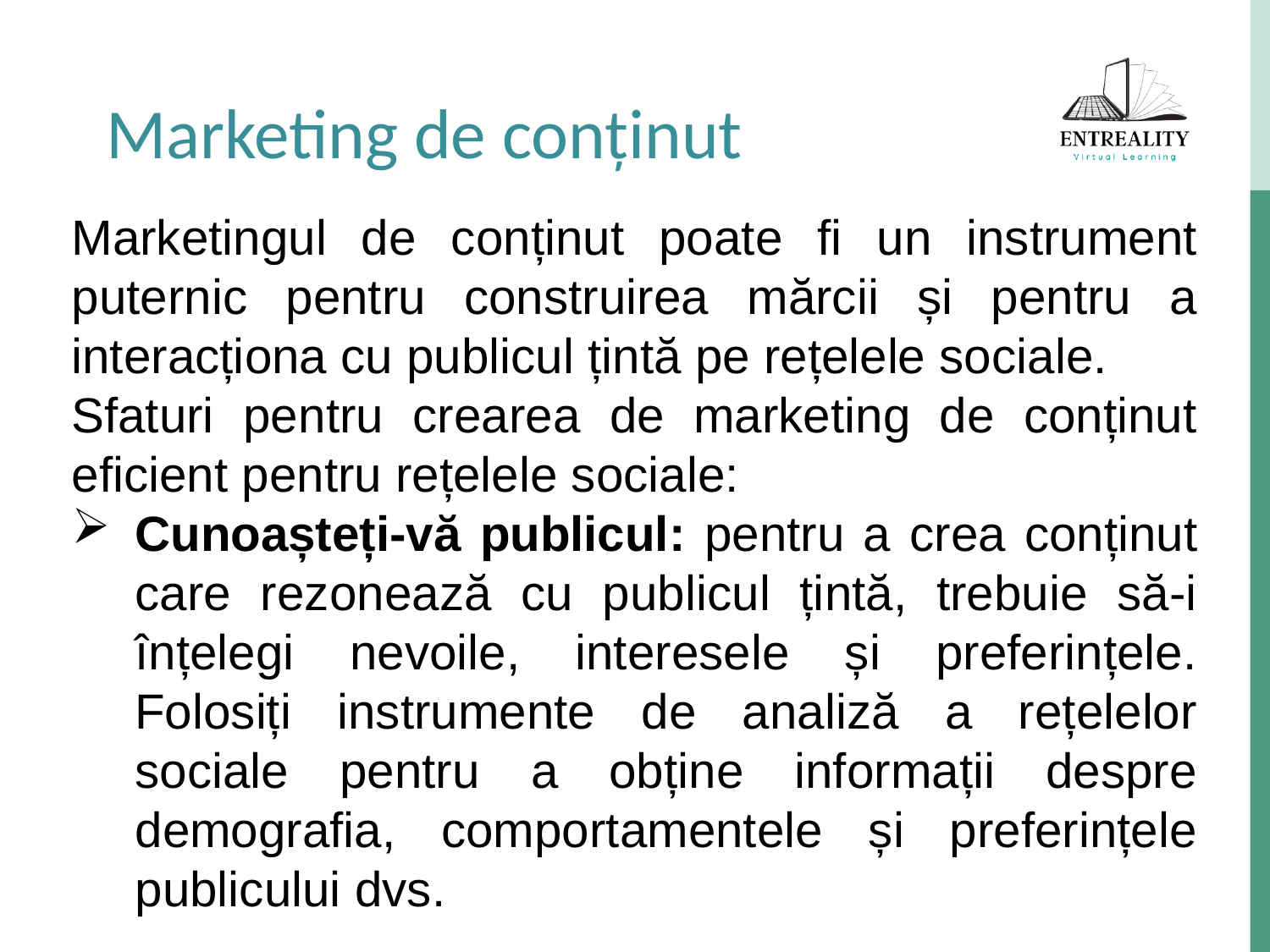

Marketing de conținut

Marketingul de conținut poate fi un instrument puternic pentru construirea mărcii și pentru a interacționa cu publicul țintă pe rețelele sociale.
Sfaturi pentru crearea de marketing de conținut eficient pentru rețelele sociale:
Cunoașteți-vă publicul: pentru a crea conținut care rezonează cu publicul țintă, trebuie să-i înțelegi nevoile, interesele și preferințele. Folosiți instrumente de analiză a rețelelor sociale pentru a obține informații despre demografia, comportamentele și preferințele publicului dvs.